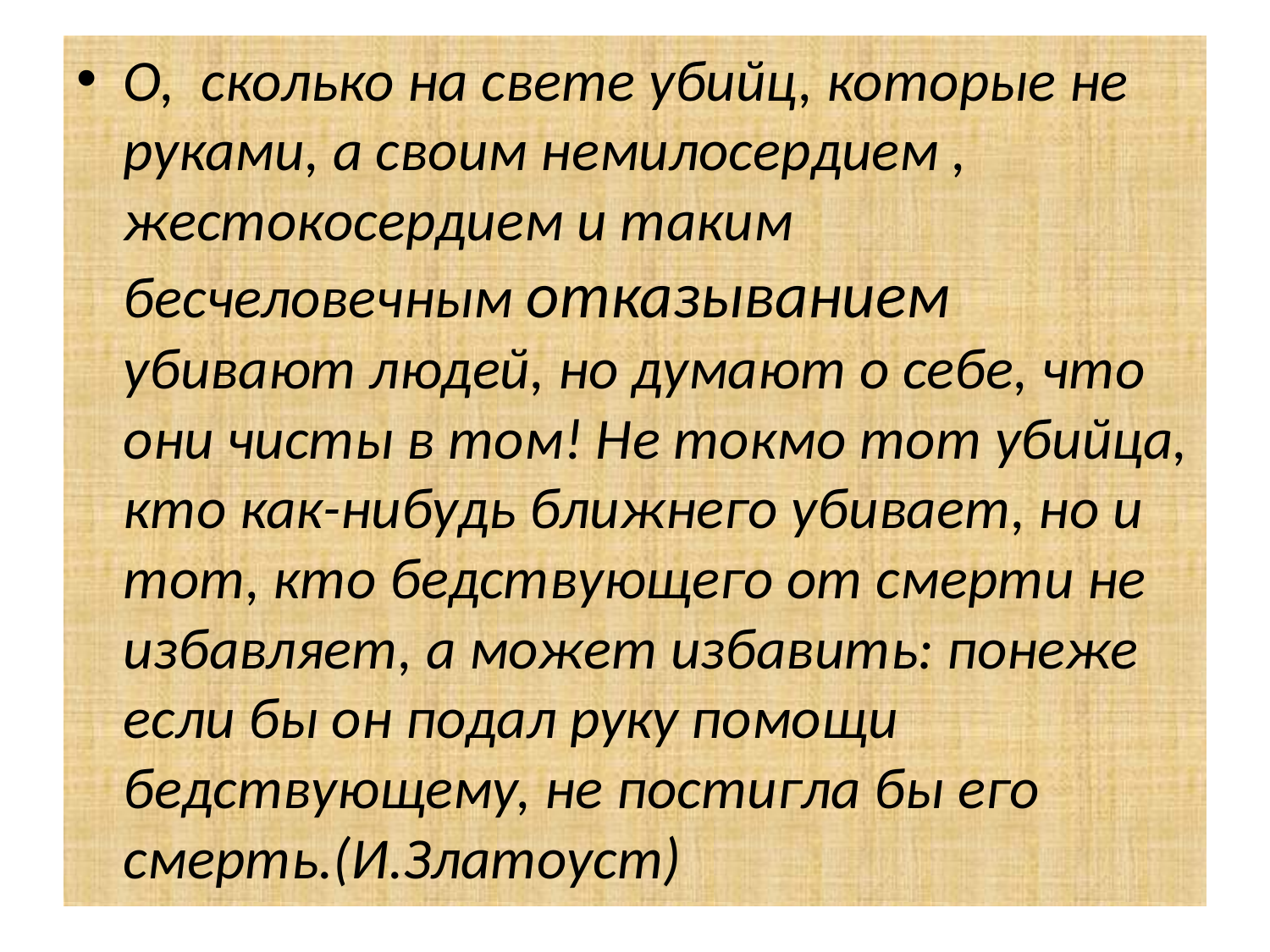

О,  сколько на свете убийц, которые не руками, а своим немилосердием , жестокосердием и таким бесчеловечным отказыванием убивают людей, но думают о себе, что они чисты в том! Не токмо тот убийца, кто как-нибудь ближнего убивает, но и тот, кто бедствующего от смерти не избавляет, а может избавить: понеже если бы он подал руку помощи бедствующему, не постигла бы его смерть.(И.Златоуст)

#